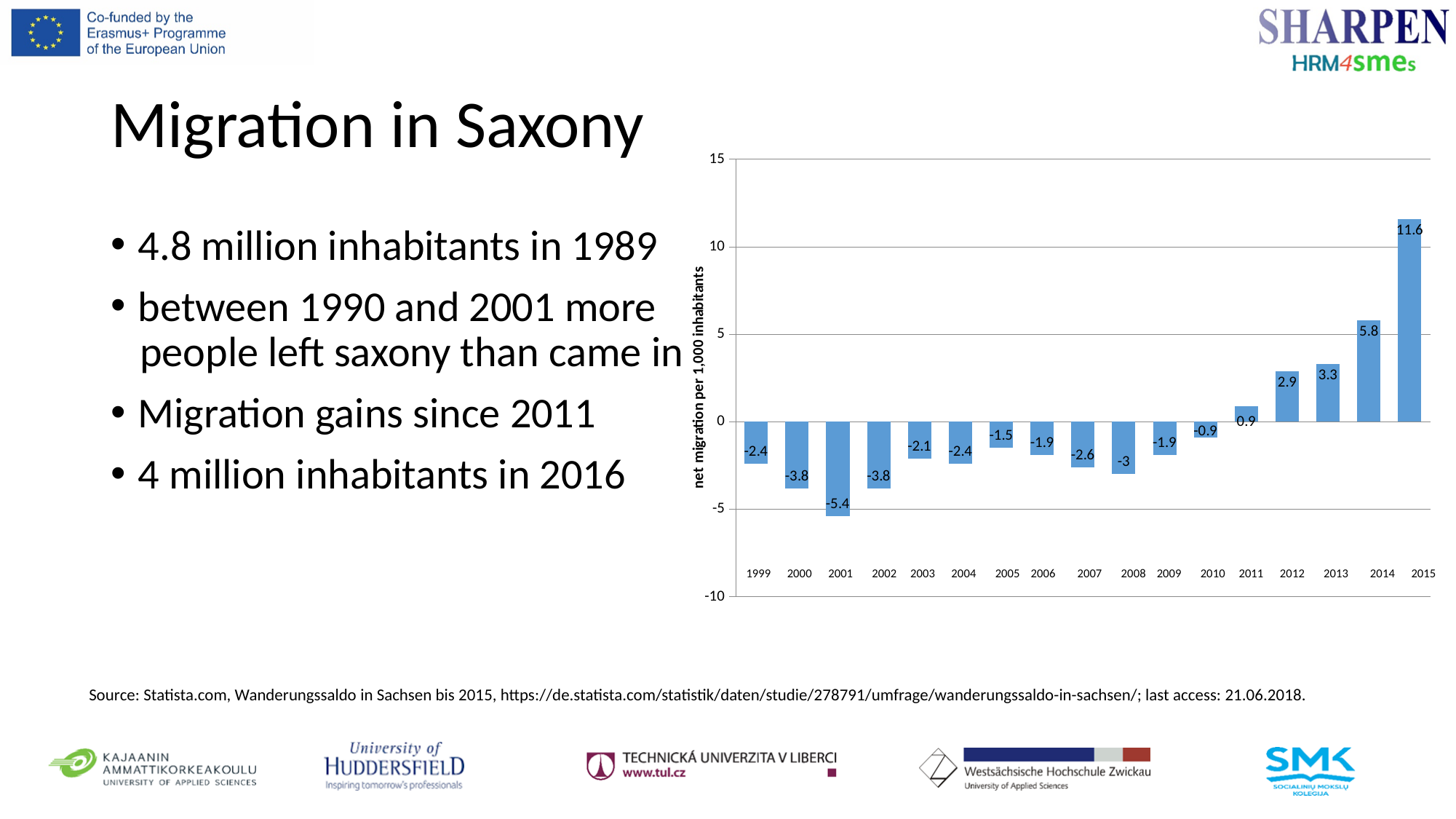

# Migration in Saxony

### Chart

| Category | net migration per 1,000 inhabitants |
|---|---|
| 1999 | -2.4 |
| 2000 | -3.8 |
| 2001 | -5.4 |
| 2002 | -3.8 |
| 2003 | -2.1 |
| 2004 | -2.4 |
| 2005 | -1.5 |
| 2006 | -1.9000000000000001 |
| 2007 | -2.6 |
| 2008 | -3.0 |
| 2009 | -1.9000000000000001 |
| 2010 | -0.9 |
| 2011 | 0.9 |
| 2012 | 2.9 |
| 2013 | 3.3 |
| 2014 | 5.8 |
| 2015 | 11.6 |
4.8 million inhabitants in 1989
between 1990 and 2001 more
   people left saxony than came in
Migration gains since 2011
4 million inhabitants in 2016

2000      2001       2002     2003      2004       2005    2006        2007       2008    2009       2010     2011      2012       2013        2014      2015
Source: Statista.com, Wanderungssaldo in Sachsen bis 2015, https://de.statista.com/statistik/daten/studie/278791/umfrage/wanderungssaldo-in-sachsen/; last access: 21.06.2018.